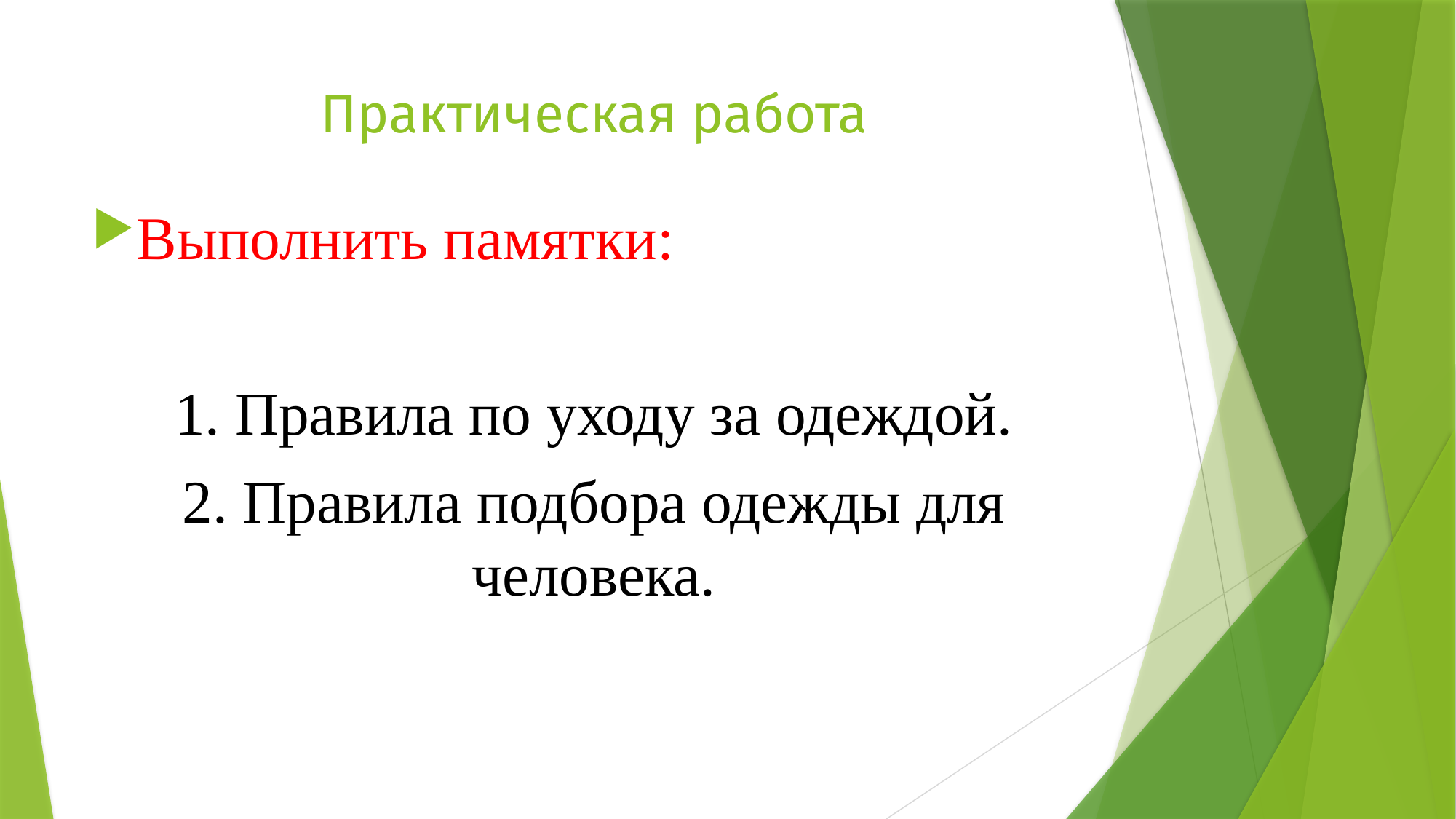

# Практическая работа
Выполнить памятки:

1. Правила по уходу за одеждой.
2. Правила подбора одежды для человека.